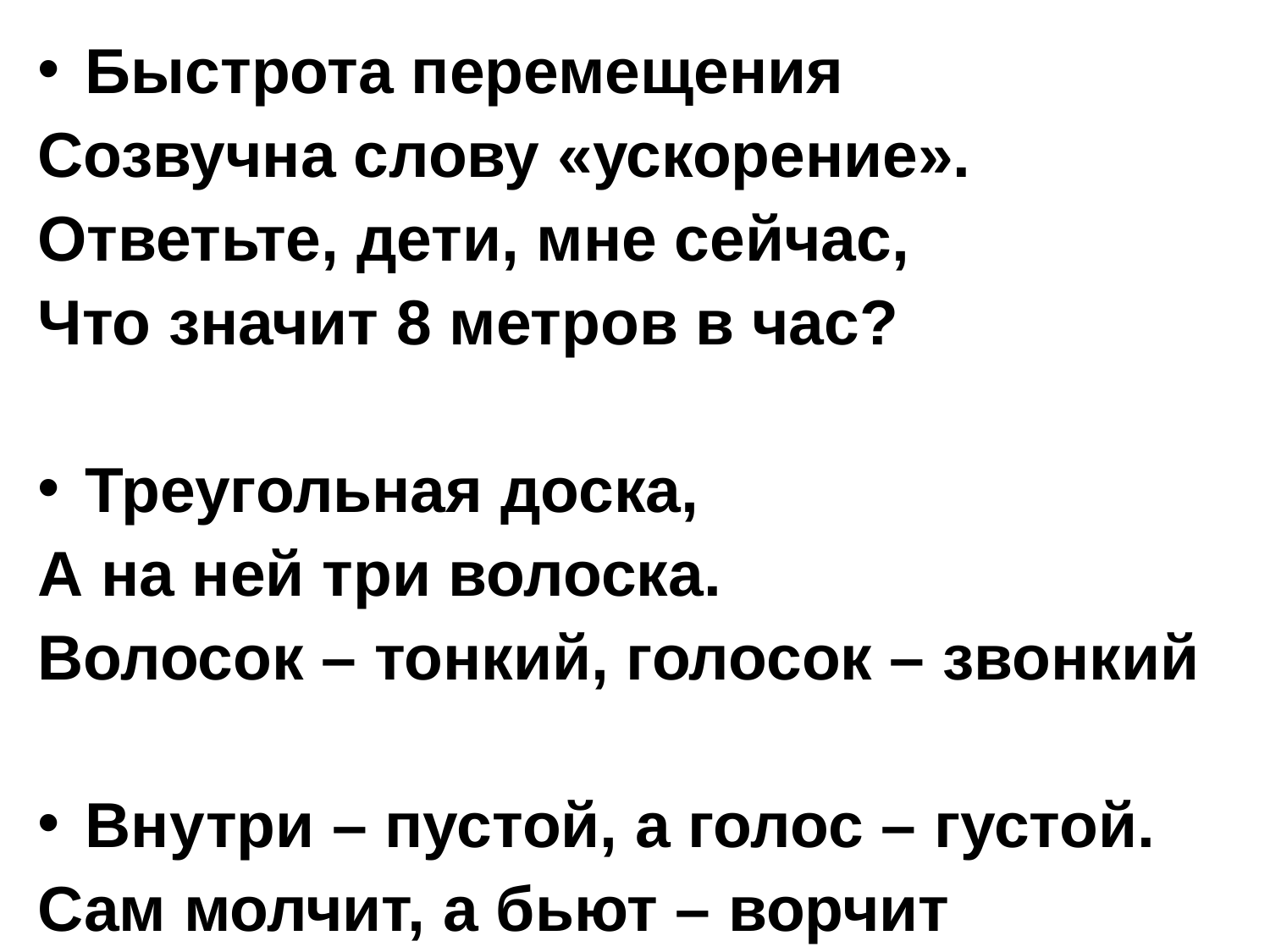

Быстрота перемещения
Созвучна слову «ускорение».
Ответьте, дети, мне сейчас,
Что значит 8 метров в час?

Треугольная доска,
А на ней три волоска.
Волосок – тонкий, голосок – звонкий

Внутри – пустой, а голос – густой.
Сам молчит, а бьют – ворчит